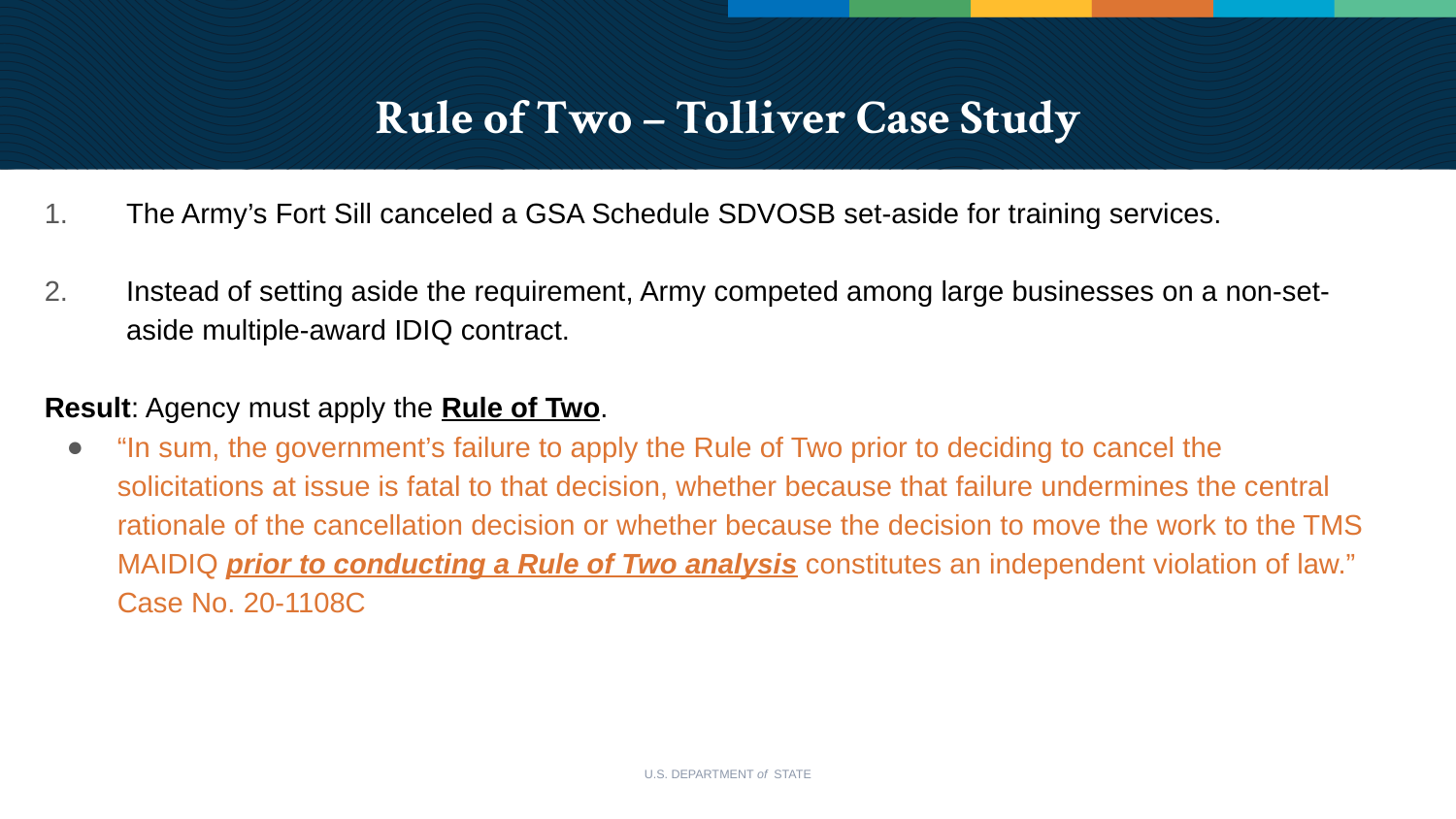

# Rule of Two – Tolliver Case Study
The Army’s Fort Sill canceled a GSA Schedule SDVOSB set-aside for training services.

Instead of setting aside the requirement, Army competed among large businesses on a non-set-aside multiple-award IDIQ contract.

Result: Agency must apply the Rule of Two.
“In sum, the government’s failure to apply the Rule of Two prior to deciding to cancel the solicitations at issue is fatal to that decision, whether because that failure undermines the central rationale of the cancellation decision or whether because the decision to move the work to the TMS MAIDIQ prior to conducting a Rule of Two analysis constitutes an independent violation of law.” Case No. 20-1108C